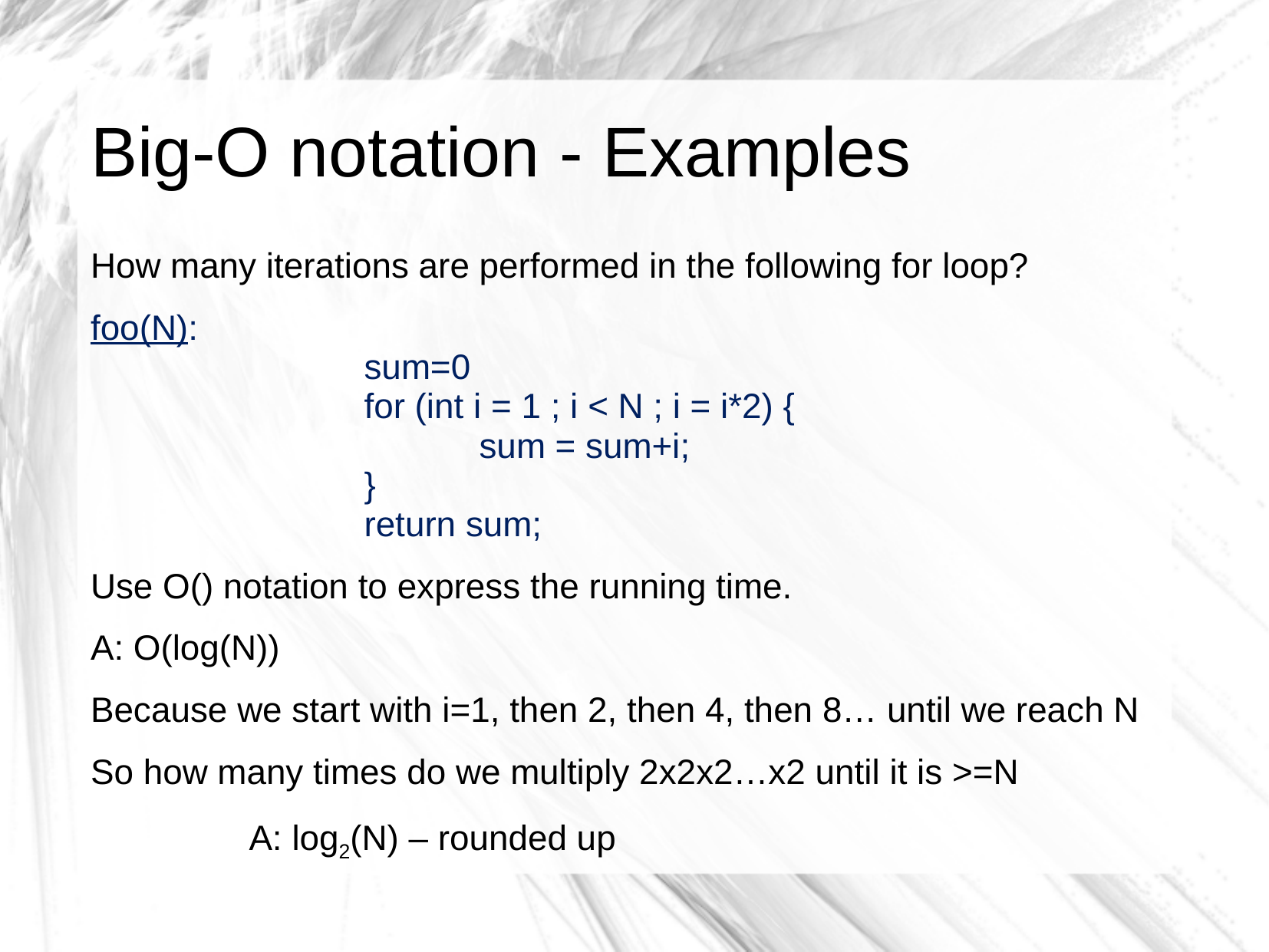

# Big-O notation - Examples
How many iterations are performed in the following for loop?
foo(N):
 		sum=0
		for (int i = 1 ; i < N ; i = i*2) {
			sum = sum+i;
		}
		return sum;
Use O() notation to express the running time.
A: O(log(N))
Because we start with i=1, then 2, then 4, then 8… until we reach N
So how many times do we multiply 2x2x2…x2 until it is >=N
		A: log2(N) – rounded up